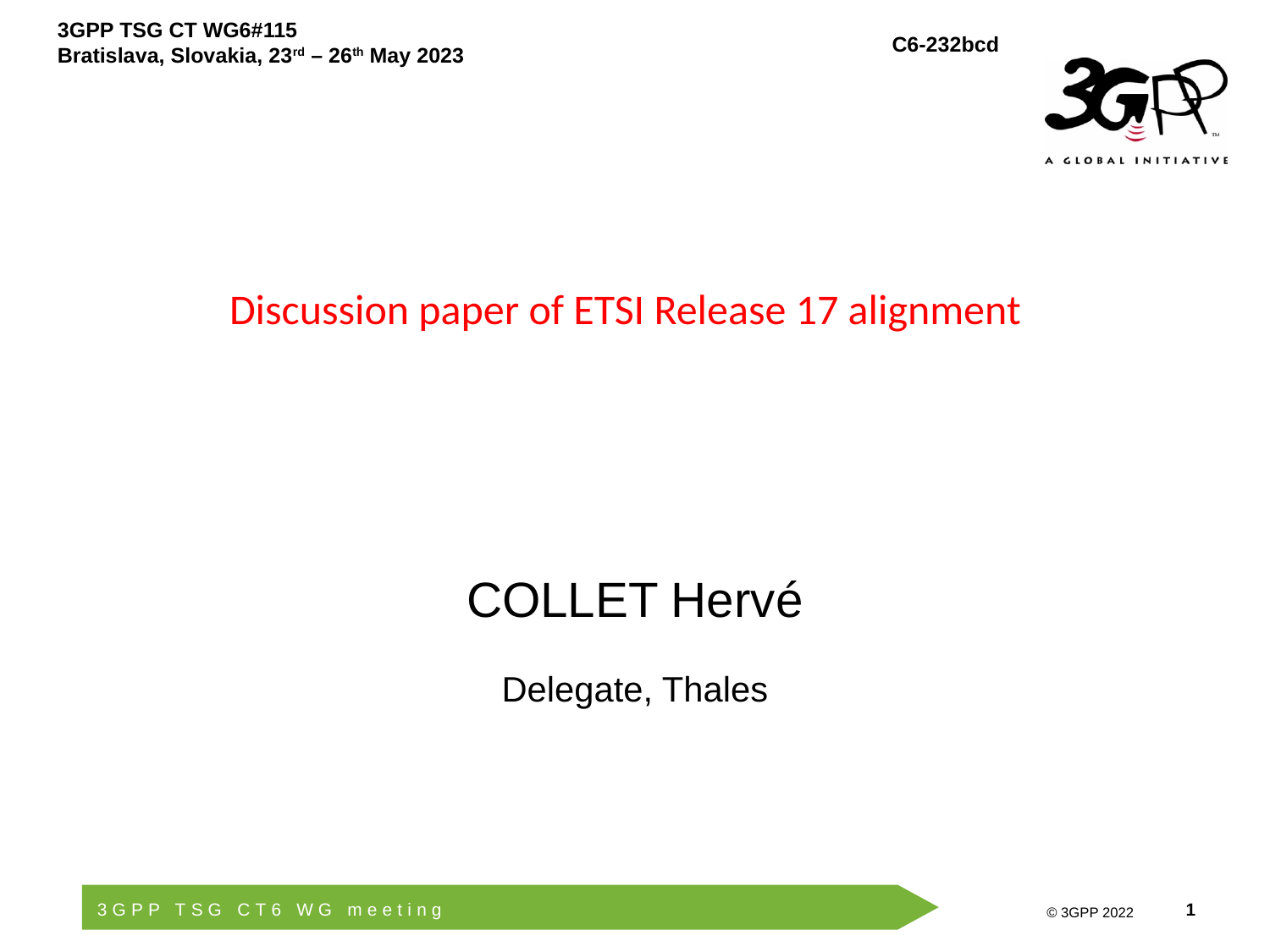

# Discussion paper of ETSI Release 17 alignment
COLLET Hervé

Delegate, Thales